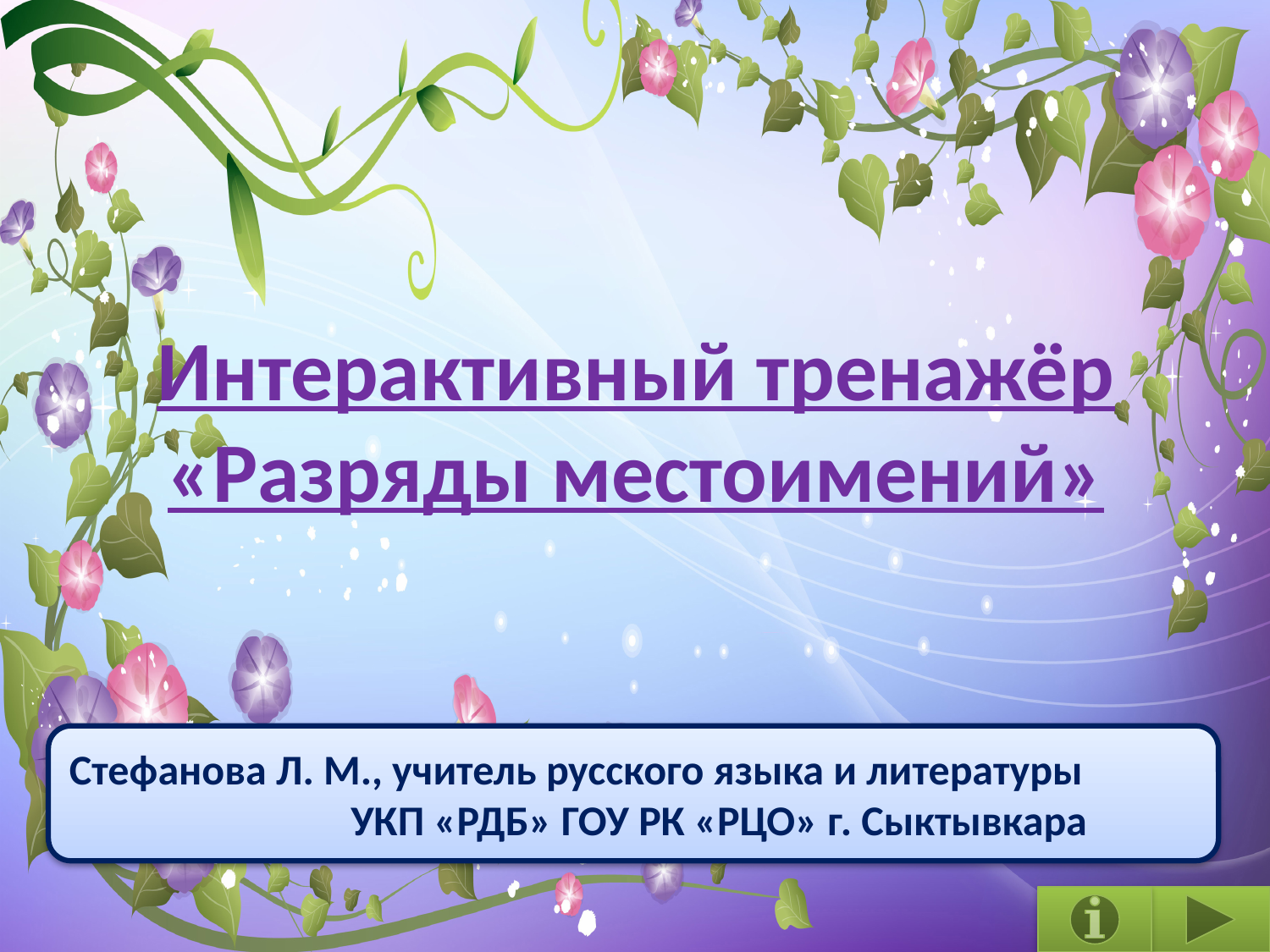

# Интерактивный тренажёр «Разряды местоимений»
Стефанова Л. М., учитель русского языка и литературы                               УКП «РДБ» ГОУ РК «РЦО» г. Сыктывкара